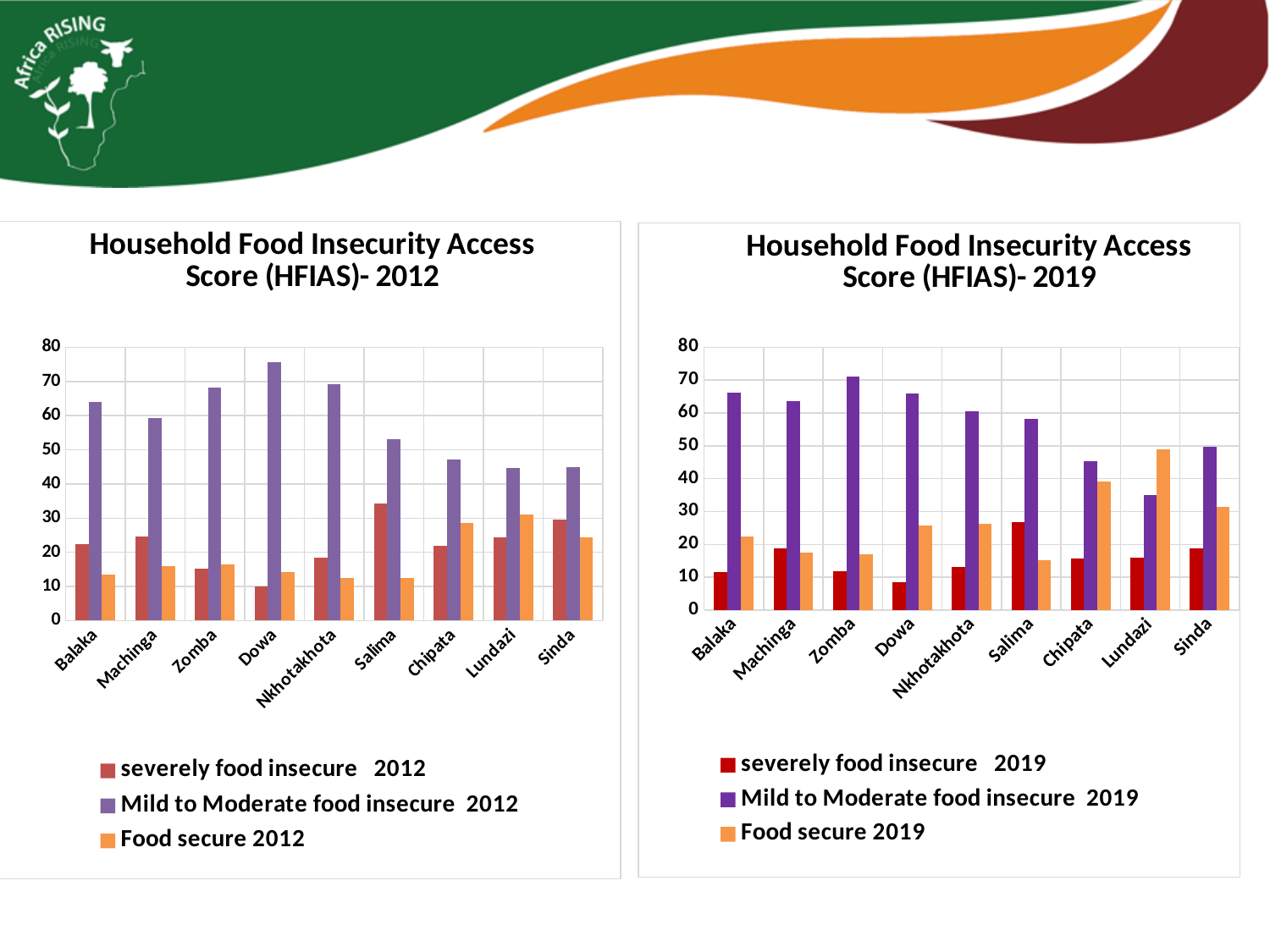

### Chart: Household Food Insecurity Access Score (HFIAS)- 2012

| Category | severely food insecure   | Mild to Moderate food insecure  | Food secure |
|---|---|---|---|
| Balaka | 22.4 | 64.1 | 13.5 |
| Machinga | 24.6 | 59.4 | 16.0 |
| Zomba | 15.3 | 68.2 | 16.5 |
| Dowa | 10.1 | 75.6 | 14.3 |
| Nkhotakhota | 18.4 | 69.2 | 12.4 |
| Salima | 34.2 | 53.2 | 12.6 |
| Chipata | 21.8 | 47.1 | 28.6 |
| Lundazi | 24.3 | 44.6 | 31.1 |
| Sinda | 29.7 | 45.0 | 24.3 |

### Chart: Household Food Insecurity Access Score (HFIAS)- 2019

| Category | severely food insecure   | Mild to Moderate food insecure  | Food secure |
|---|---|---|---|
| Balaka | 11.6 | 66.1 | 22.3 |
| Machinga | 18.9 | 63.7 | 17.4 |
| Zomba | 11.9 | 71.0 | 17.1 |
| Dowa | 8.4 | 66.0 | 25.6 |
| Nkhotakhota | 13.2 | 60.5 | 26.3 |
| Salima | 26.7 | 58.2 | 15.1 |
| Chipata | 15.6 | 45.2 | 39.2 |
| Lundazi | 16.0 | 35.1 | 48.9 |
| Sinda | 18.8 | 49.8 | 31.4 |